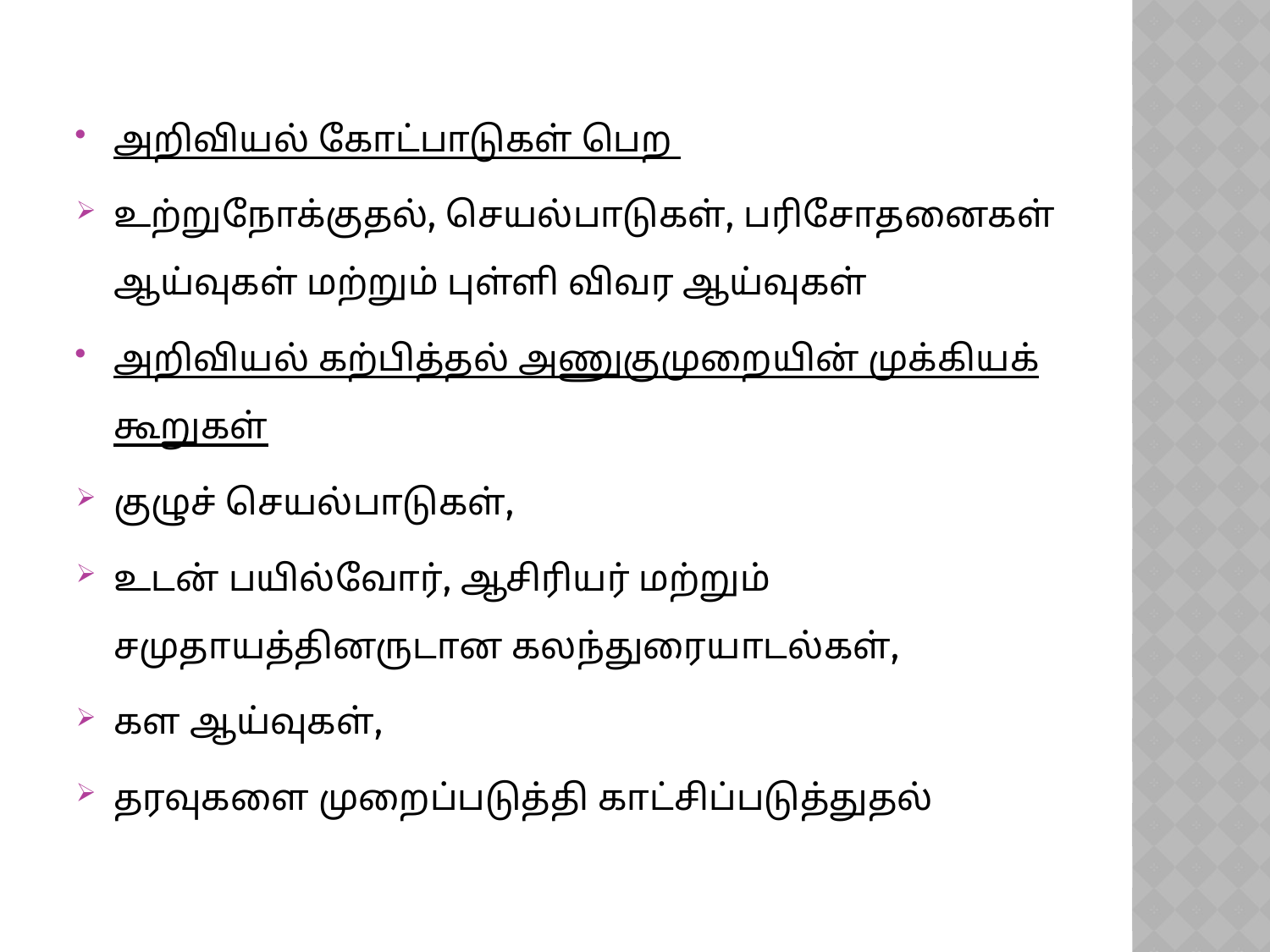

அறிவியல் கோட்பாடுகள் பெற
உற்றுநோக்குதல், செயல்பாடுகள், பரிசோதனைகள் ஆய்வுகள் மற்றும் புள்ளி விவர ஆய்வுகள்
அறிவியல் கற்பித்தல் அணுகுமுறையின் முக்கியக் கூறுகள்
குழுச் செயல்பாடுகள்,
உடன் பயில்வோர், ஆசிரியர் மற்றும்  சமுதாயத்தினருடான கலந்துரையாடல்கள்,
கள ஆய்வுகள்,
தரவுகளை முறைப்படுத்தி காட்சிப்படுத்துதல்